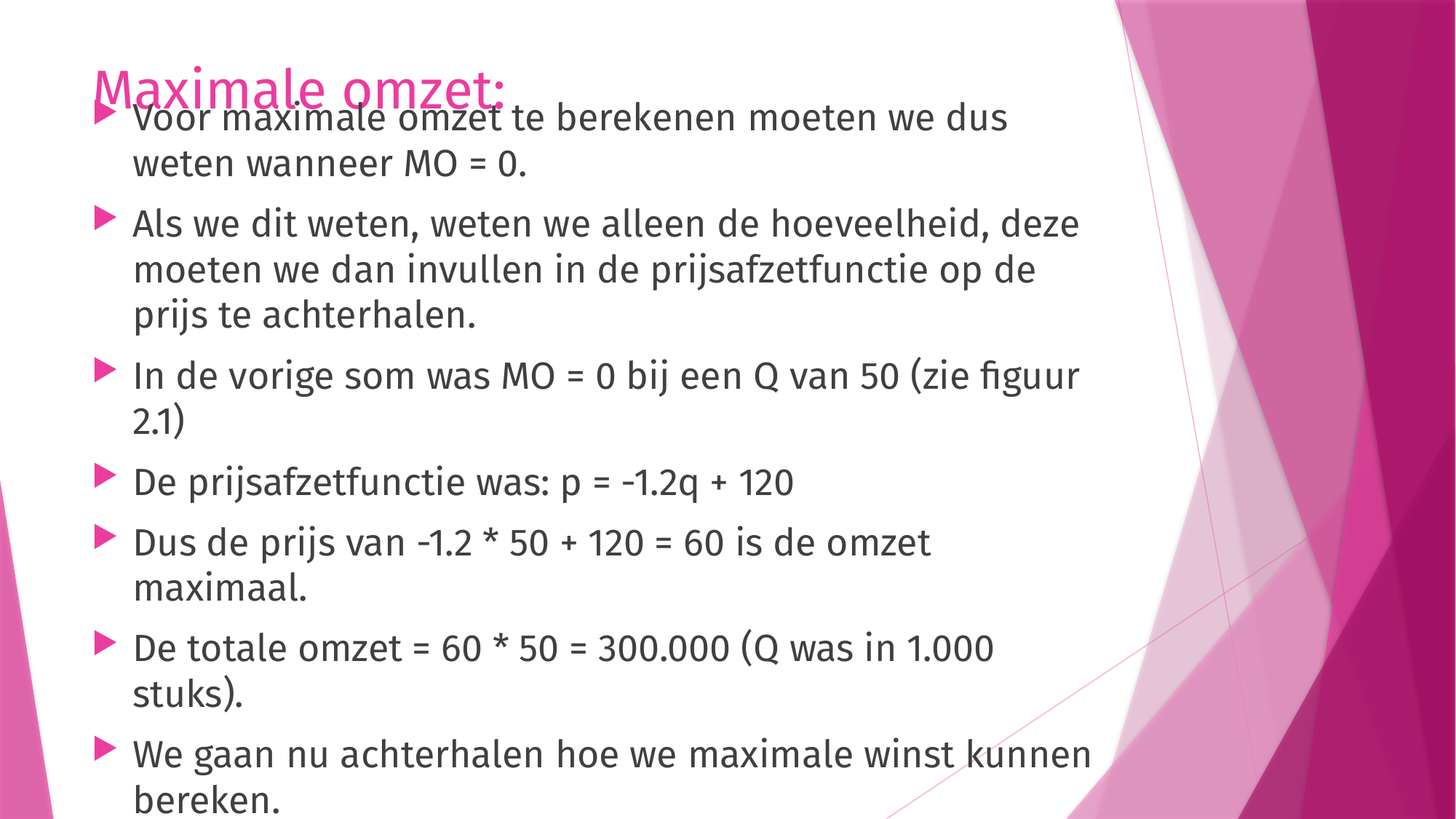

# Maximale omzet:
Voor maximale omzet te berekenen moeten we dus weten wanneer MO = 0.
Als we dit weten, weten we alleen de hoeveelheid, deze moeten we dan invullen in de prijsafzetfunctie op de prijs te achterhalen.
In de vorige som was MO = 0 bij een Q van 50 (zie figuur 2.1)
De prijsafzetfunctie was: p = -1.2q + 120
Dus de prijs van -1.2 * 50 + 120 = 60 is de omzet maximaal.
De totale omzet = 60 * 50 = 300.000 (Q was in 1.000 stuks).
We gaan nu achterhalen hoe we maximale winst kunnen bereken.